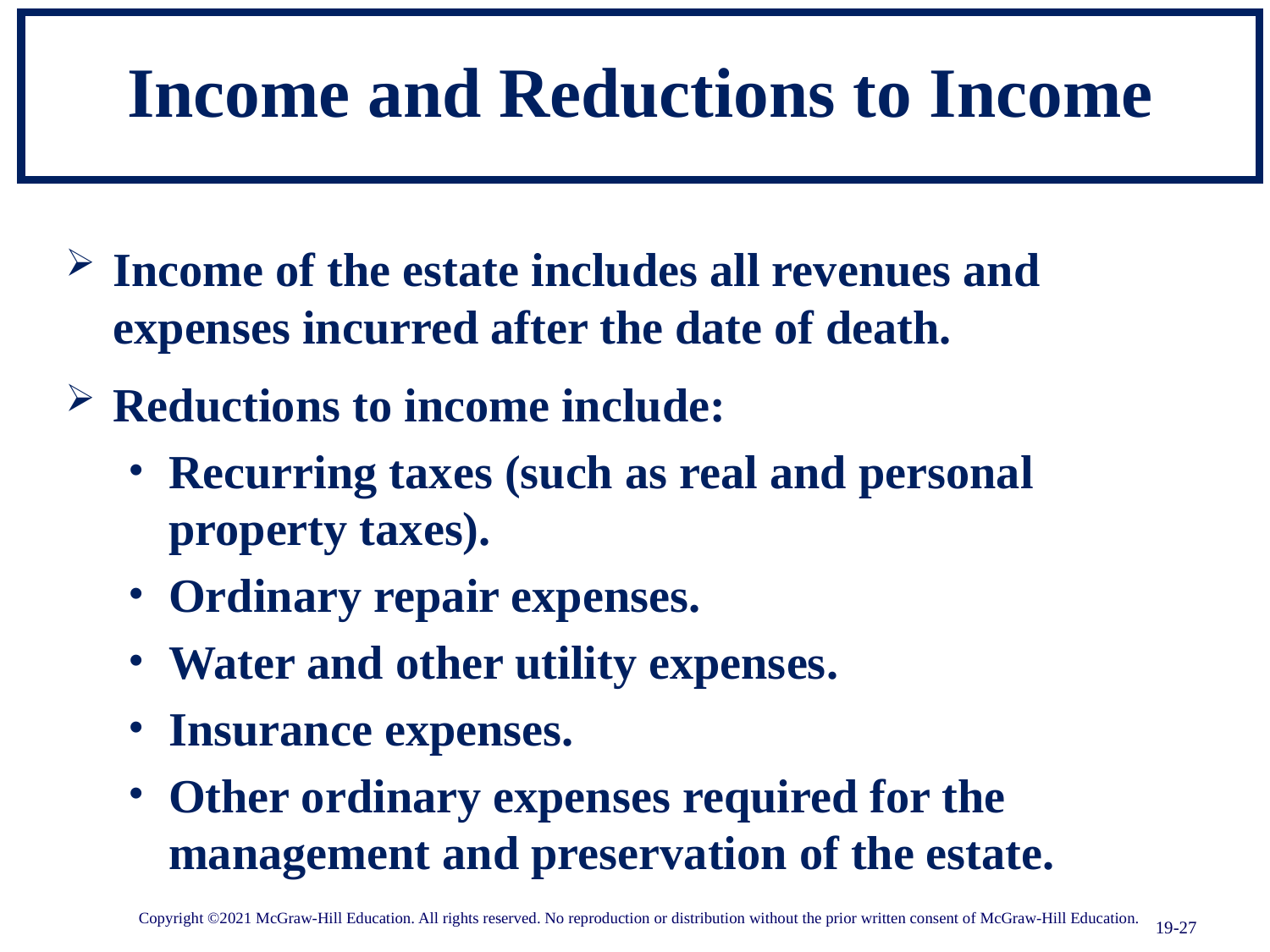

# Income and Reductions to Income
Income of the estate includes all revenues and expenses incurred after the date of death.
Reductions to income include:
Recurring taxes (such as real and personal property taxes).
Ordinary repair expenses.
Water and other utility expenses.
Insurance expenses.
Other ordinary expenses required for the management and preservation of the estate.
Copyright ©2021 McGraw-Hill Education. All rights reserved. No reproduction or distribution without the prior written consent of McGraw-Hill Education.
19-27